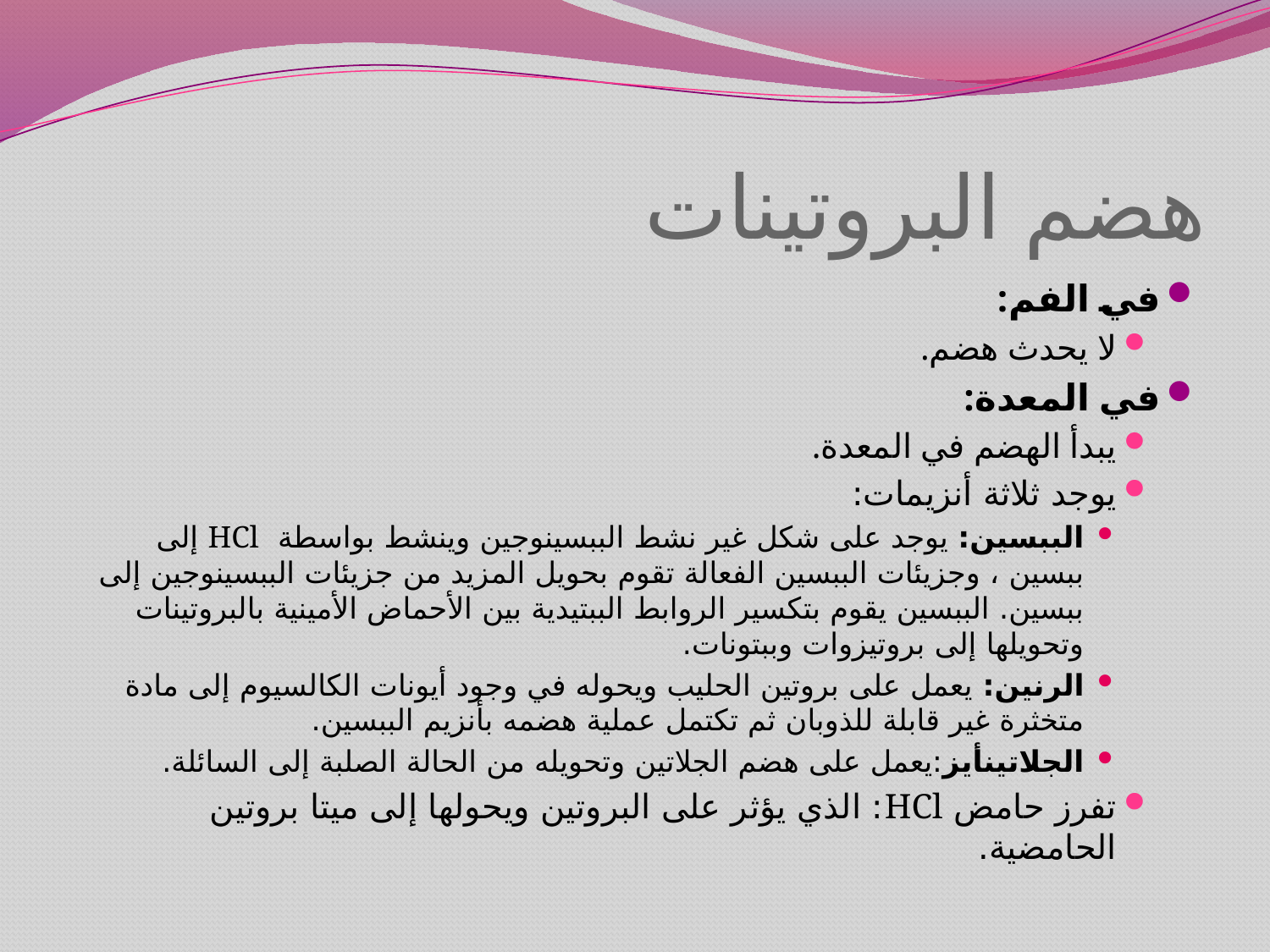

# هضم البروتينات
في الفم:
لا يحدث هضم.
في المعدة:
يبدأ الهضم في المعدة.
يوجد ثلاثة أنزيمات:
الببسين: يوجد على شكل غير نشط الببسينوجين وينشط بواسطة  HCl إلى ببسين ، وجزيئات الببسين الفعالة تقوم بحويل المزيد من جزيئات الببسينوجين إلى ببسين. الببسين يقوم بتكسير الروابط الببتيدية بين الأحماض الأمينية بالبروتينات وتحويلها إلى بروتيزوات وببتونات.
الرنين: يعمل على بروتين الحليب ويحوله في وجود أيونات الكالسيوم إلى مادة متخثرة غير قابلة للذوبان ثم تكتمل عملية هضمه بأنزيم الببسين.
الجلاتينأيز:يعمل على هضم الجلاتين وتحويله من الحالة الصلبة إلى السائلة.
تفرز حامض HCl: الذي يؤثر على البروتين ويحولها إلى ميتا بروتين الحامضية.